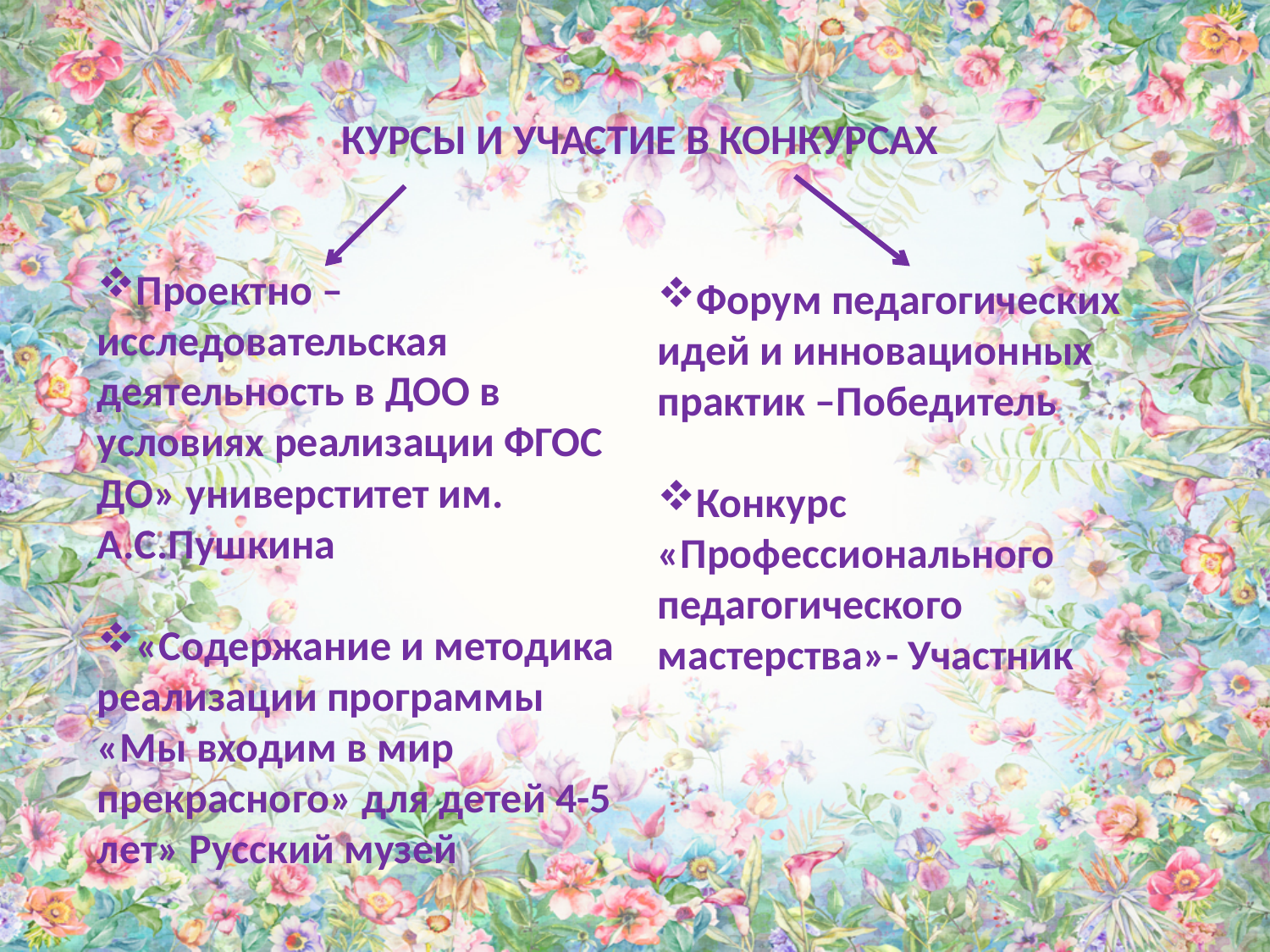

КУРСЫ И УЧАСТИЕ В КОНКУРСАХ
Проектно –исследовательская деятельность в ДОО в условиях реализации ФГОС ДО» универститет им. А.С.Пушкина

«Содержание и методика реализации программы «Мы входим в мир прекрасного» для детей 4-5 лет» Русский музей
Форум педагогических идей и инновационных практик –Победитель

Конкурс «Профессионального педагогического мастерства»- Участник